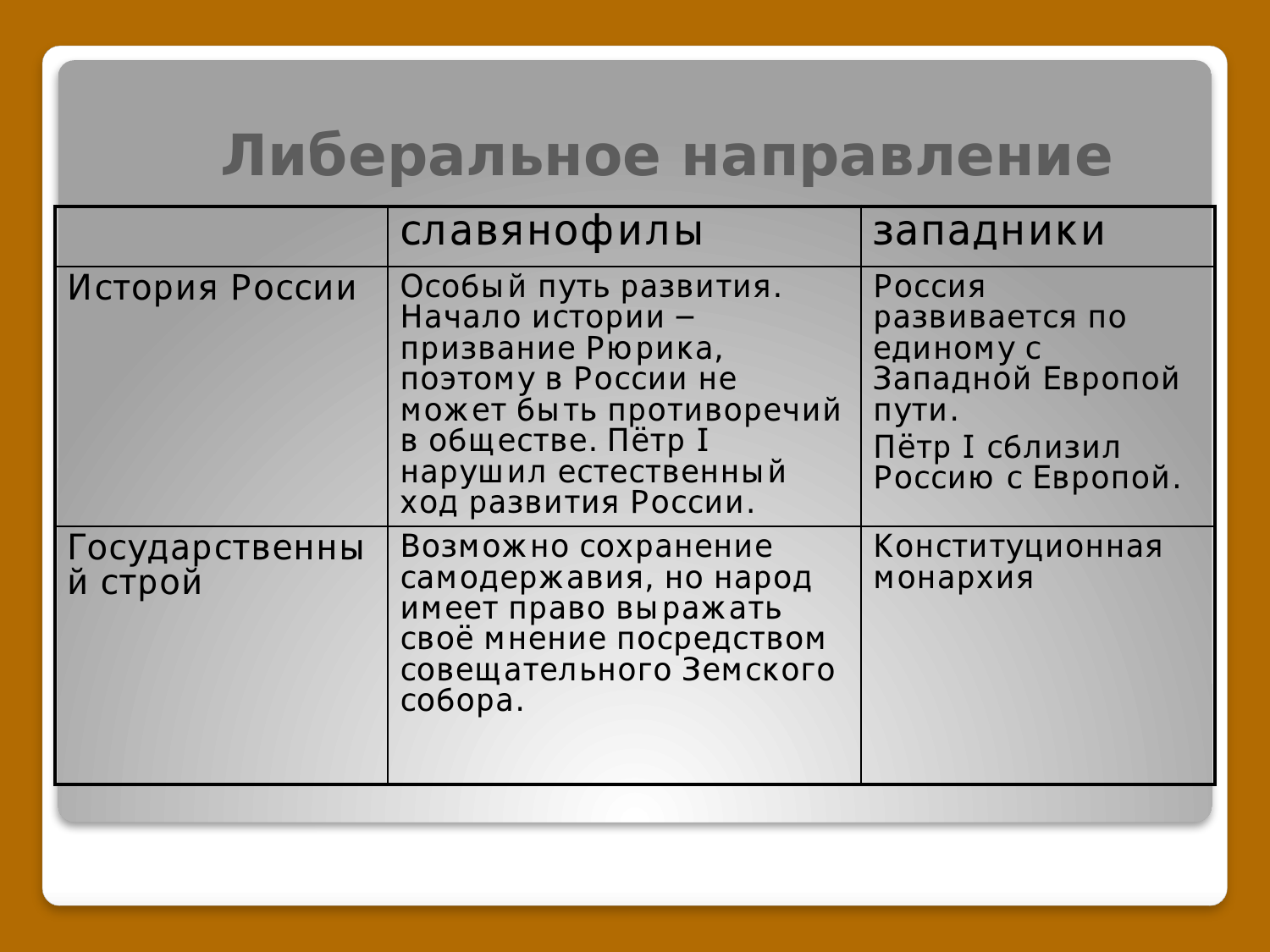

# Либеральное направление
|  | славянофилы | западники |
| --- | --- | --- |
| История России | Особый путь развития. Начало истории – призвание Рюрика, поэтому в России не может быть противоречий в обществе. Пётр I нарушил естественный ход развития России. | Россия развивается по единому с Западной Европой пути. Пётр I сблизил Россию с Европой. |
| Государственный строй | Возможно сохранение самодержавия, но народ имеет право выражать своё мнение посредством совещательного Земского собора. | Конституционная монархия |